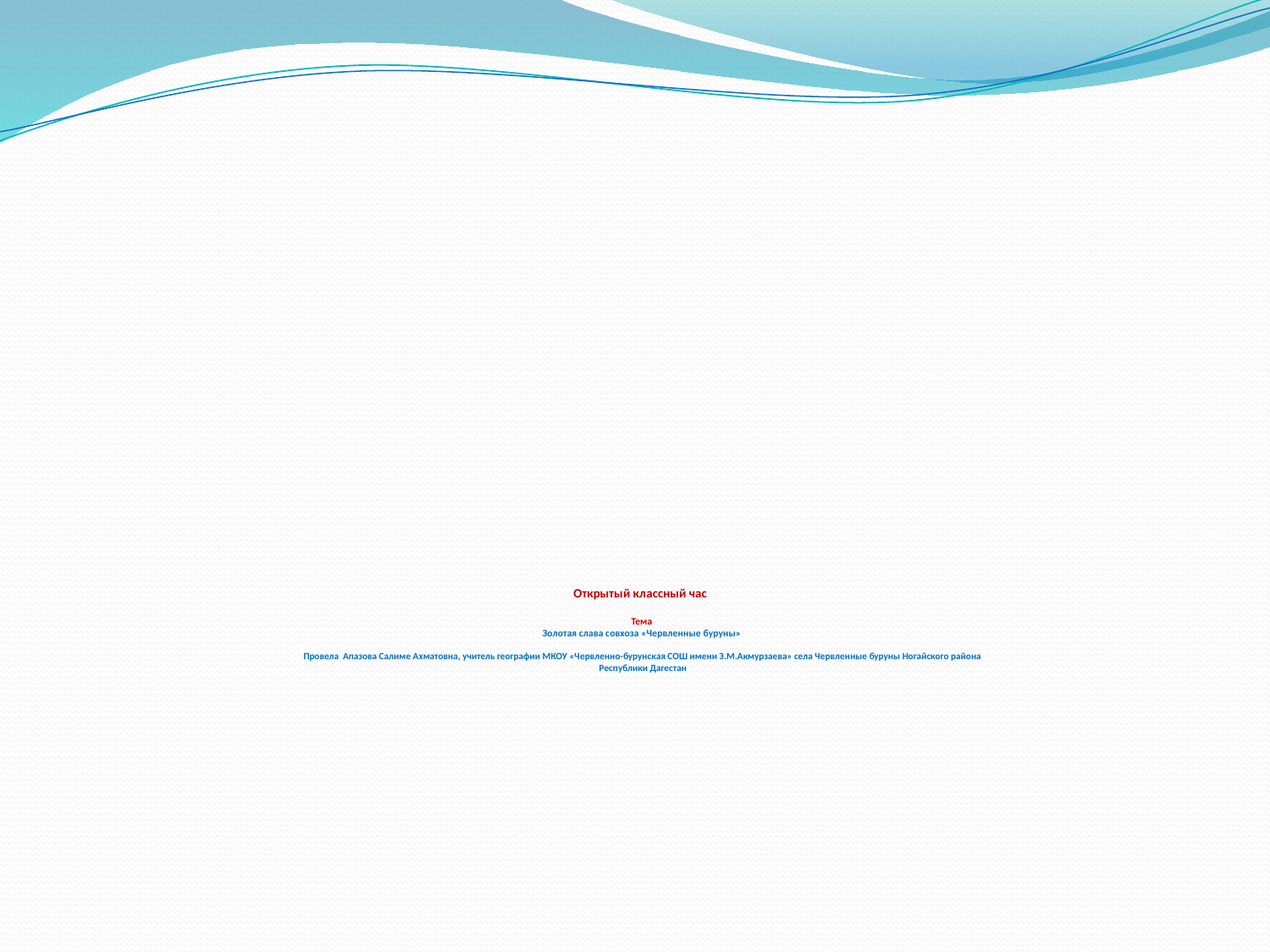

# Открытый классный час Тема Золотая слава совхоза «Червленные буруны» Провела  Апазова Салиме Ахматовна, учитель географии МКОУ «Червленно-бурунская СОШ имени З.М.Акмурзаева» села Червленные буруны Ногайского района Республики Дагестан